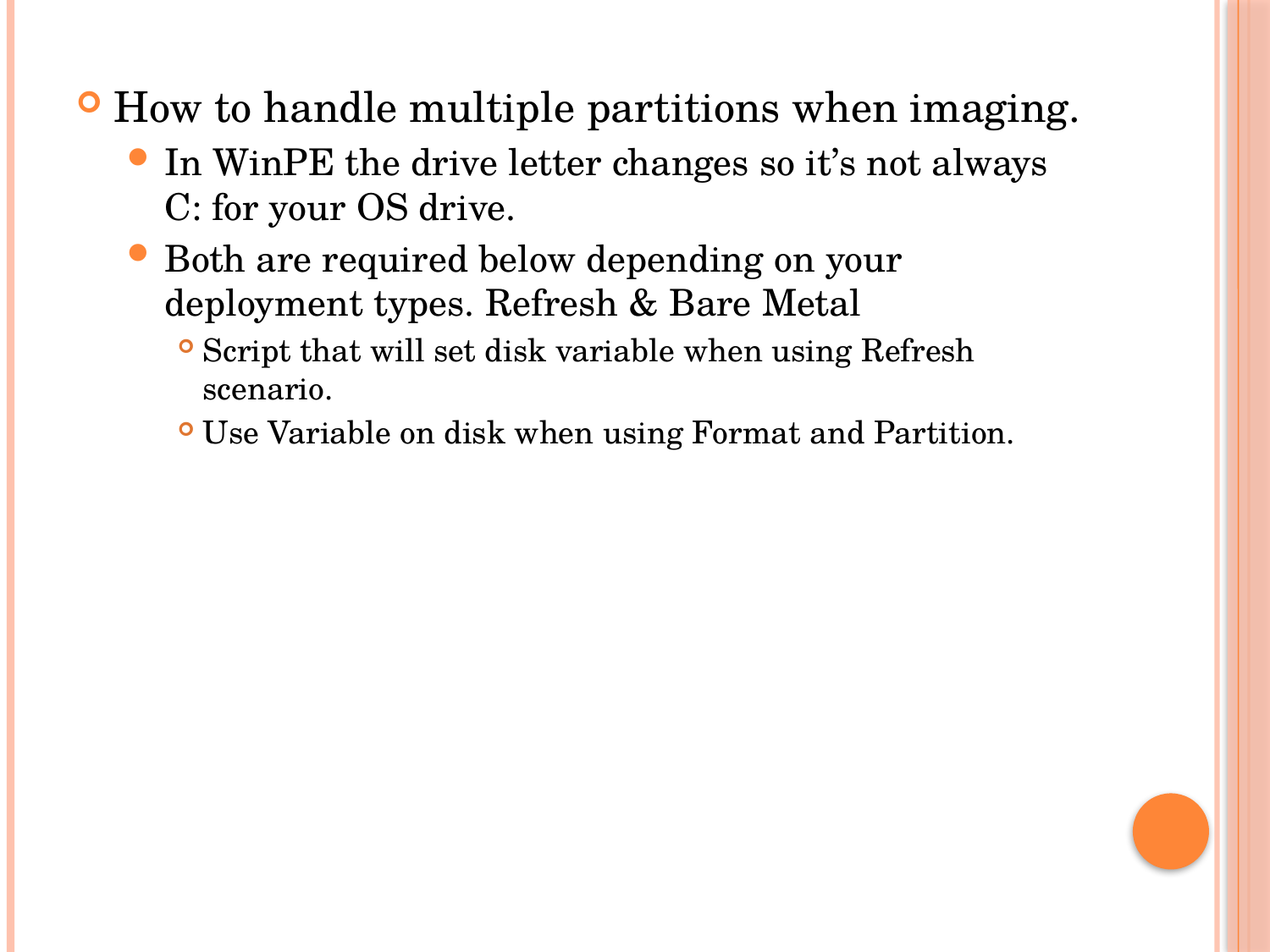

How to handle multiple partitions when imaging.
In WinPE the drive letter changes so it’s not always C: for your OS drive.
Both are required below depending on your deployment types. Refresh & Bare Metal
Script that will set disk variable when using Refresh scenario.
Use Variable on disk when using Format and Partition.